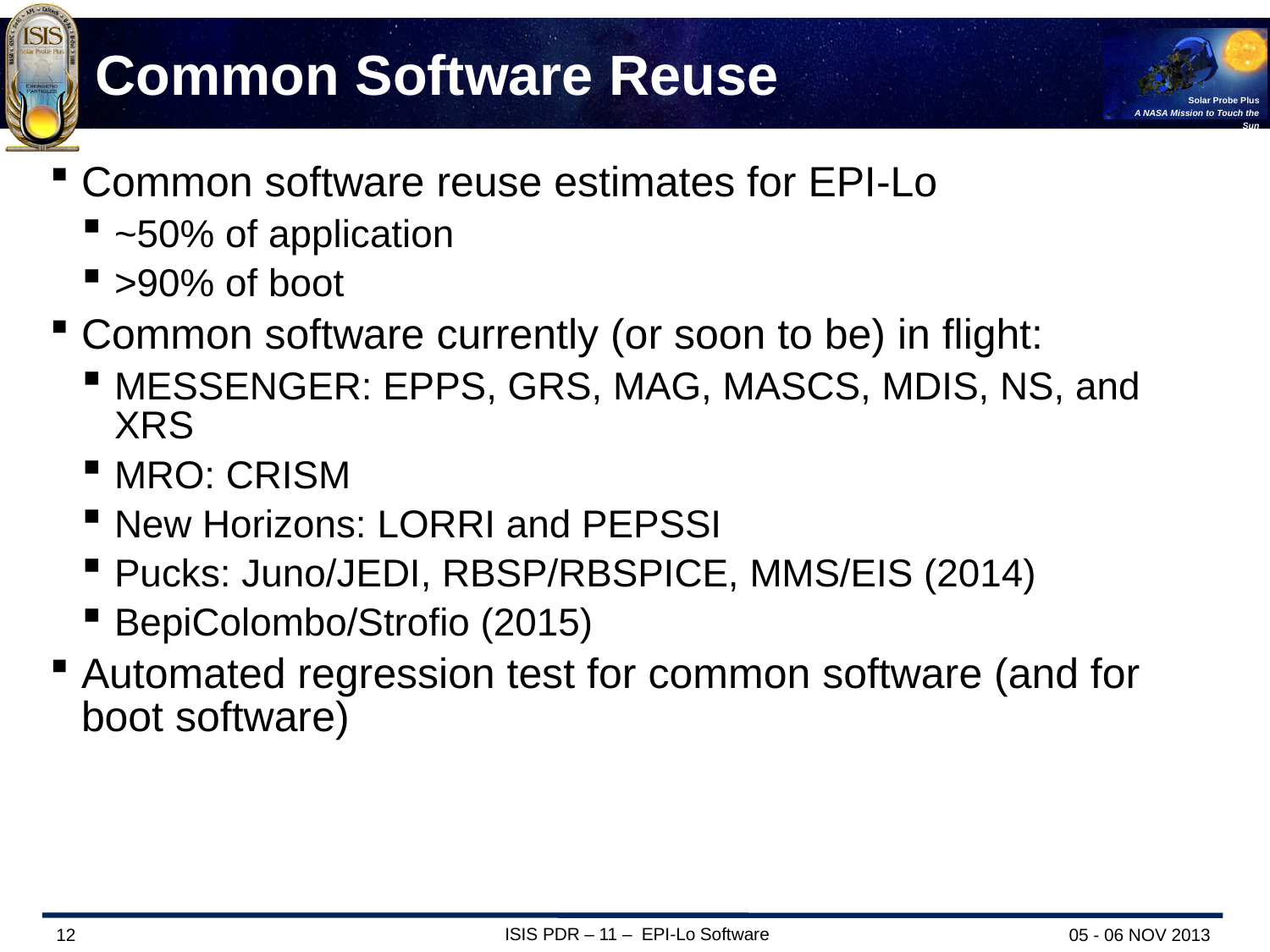

# Common Software Reuse
Common software reuse estimates for EPI-Lo
~50% of application
>90% of boot
Common software currently (or soon to be) in flight:
MESSENGER: EPPS, GRS, MAG, MASCS, MDIS, NS, and XRS
MRO: CRISM
New Horizons: LORRI and PEPSSI
Pucks: Juno/JEDI, RBSP/RBSPICE, MMS/EIS (2014)
BepiColombo/Strofio (2015)
Automated regression test for common software (and for boot software)